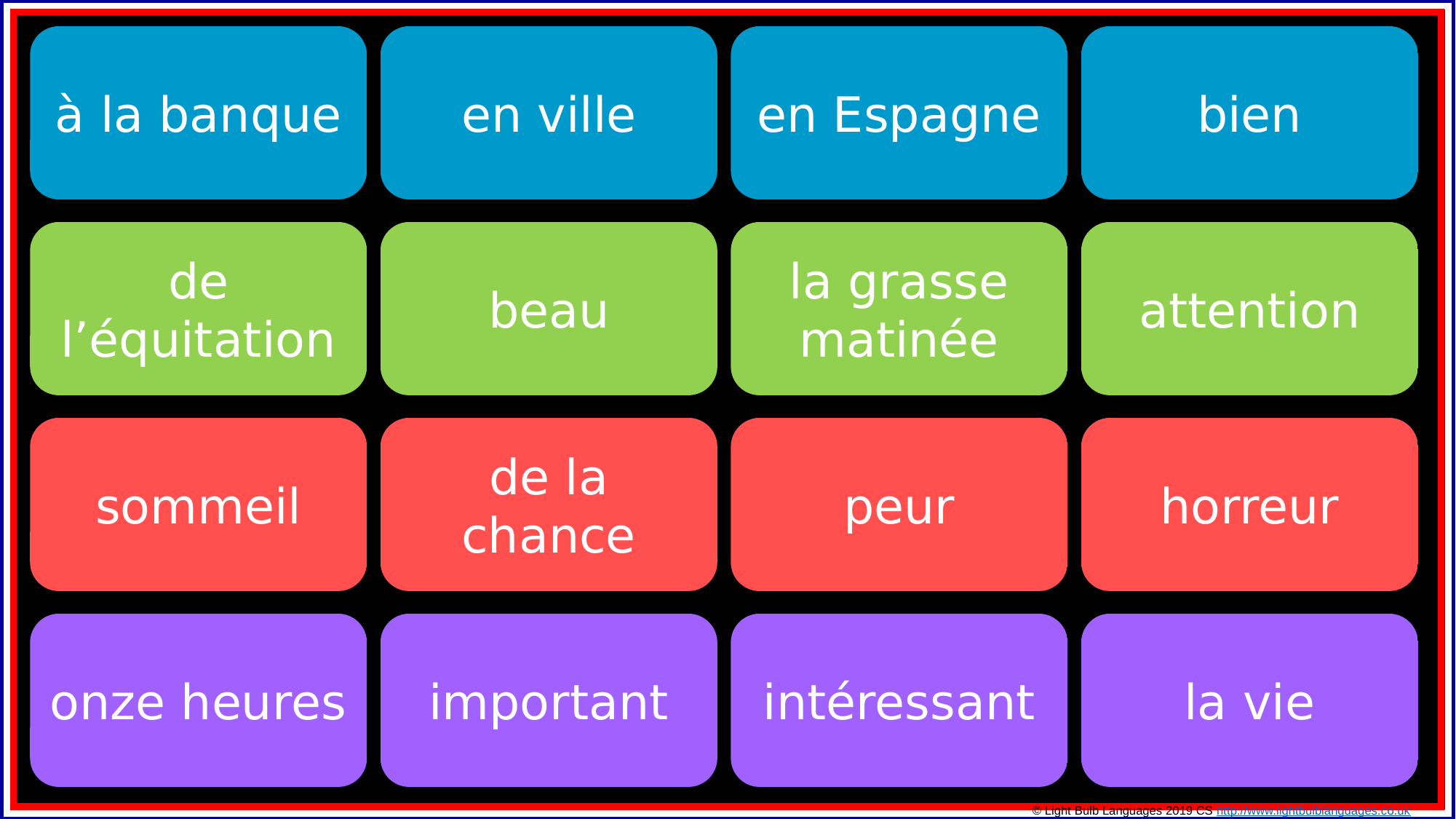

à la banque
en ville
en Espagne
bien
de l’équitation
beau
la grasse matinée
attention
sommeil
de la chance
peur
horreur
onze heures
important
intéressant
la vie
© Light Bulb Languages 2019 CS http://www.lightbulblanguages.co.uk